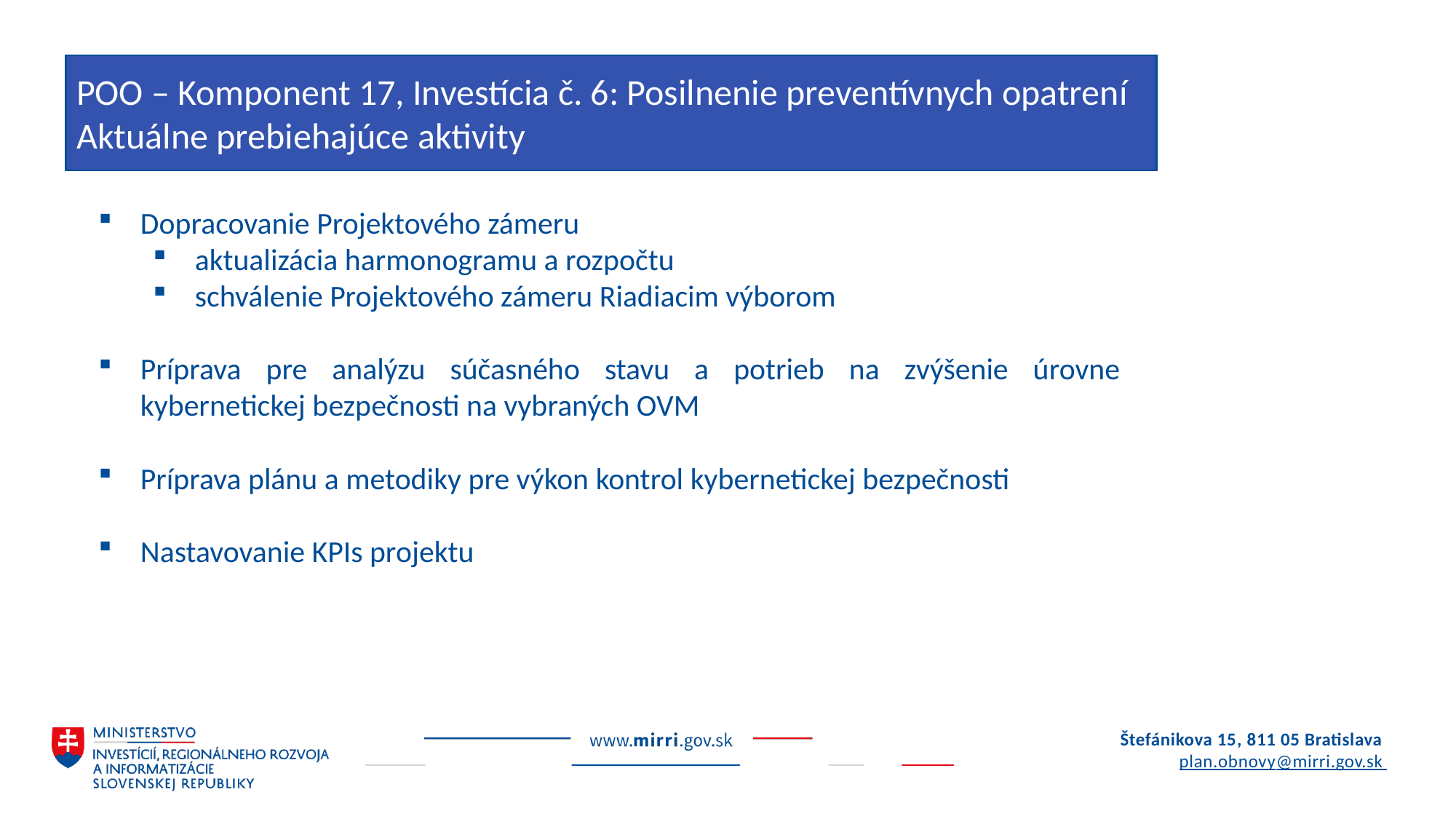

POO – Komponent 17, Investícia č. 6: Posilnenie preventívnych opatrení
Aktuálne prebiehajúce aktivity
Dopracovanie Projektového zámeru
aktualizácia harmonogramu a rozpočtu
schválenie Projektového zámeru Riadiacim výborom

Príprava pre analýzu súčasného stavu a potrieb na zvýšenie úrovne kybernetickej bezpečnosti na vybraných OVM

Príprava plánu a metodiky pre výkon kontrol kybernetickej bezpečnosti

Nastavovanie KPIs projektu